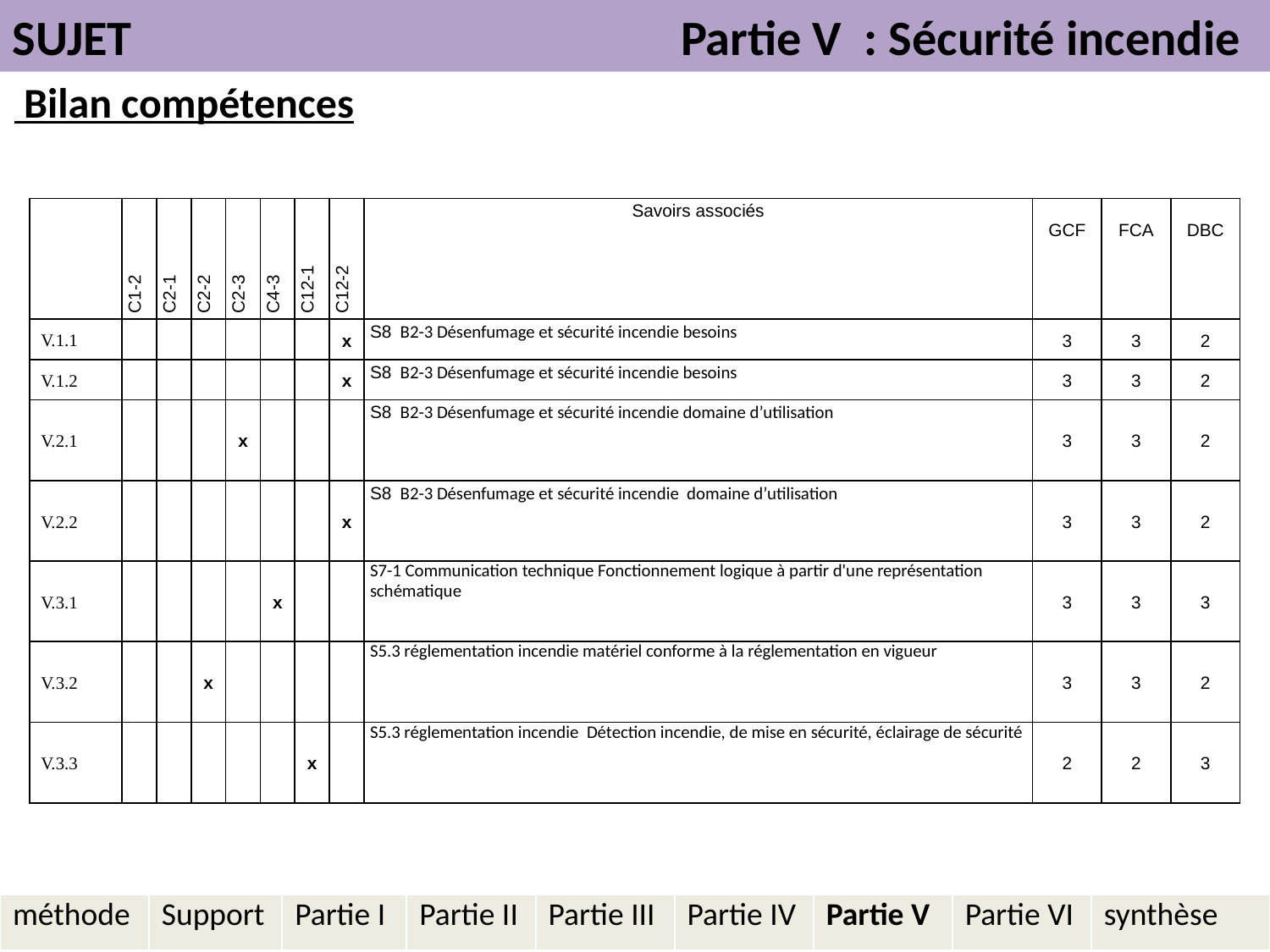

SUJET                                                 Partie V  : Sécurité incendie
 Bilan compétences
|  | C1-2 | C2-1 | C2-2 | C2-3 | C4-3 | C12-1 | C12-2 | Savoirs associés | GCF | FCA | DBC |
| --- | --- | --- | --- | --- | --- | --- | --- | --- | --- | --- | --- |
| V.1.1 |  |  |  |  |  |  | x | S8 B2-3 Désenfumage et sécurité incendie besoins | 3 | 3 | 2 |
| V.1.2 |  |  |  |  |  |  | x | S8 B2-3 Désenfumage et sécurité incendie besoins | 3 | 3 | 2 |
| V.2.1 |  |  |  | x |  |  |  | S8 B2-3 Désenfumage et sécurité incendie domaine d’utilisation | 3 | 3 | 2 |
| V.2.2 |  |  |  |  |  |  | x | S8 B2-3 Désenfumage et sécurité incendie domaine d’utilisation | 3 | 3 | 2 |
| V.3.1 |  |  |  |  | x |  |  | S7-1 Communication technique Fonctionnement logique à partir d'une représentation schématique | 3 | 3 | 3 |
| V.3.2 |  |  | x |  |  |  |  | S5.3 réglementation incendie matériel conforme à la réglementation en vigueur | 3 | 3 | 2 |
| V.3.3 |  |  |  |  |  | x |  | S5.3 réglementation incendie Détection incendie, de mise en sécurité, éclairage de sécurité | 2 | 2 | 3 |

| méthode | Support | Partie I | Partie II | Partie III | Partie IV | Partie V | Partie VI | synthèse |
| --- | --- | --- | --- | --- | --- | --- | --- | --- |